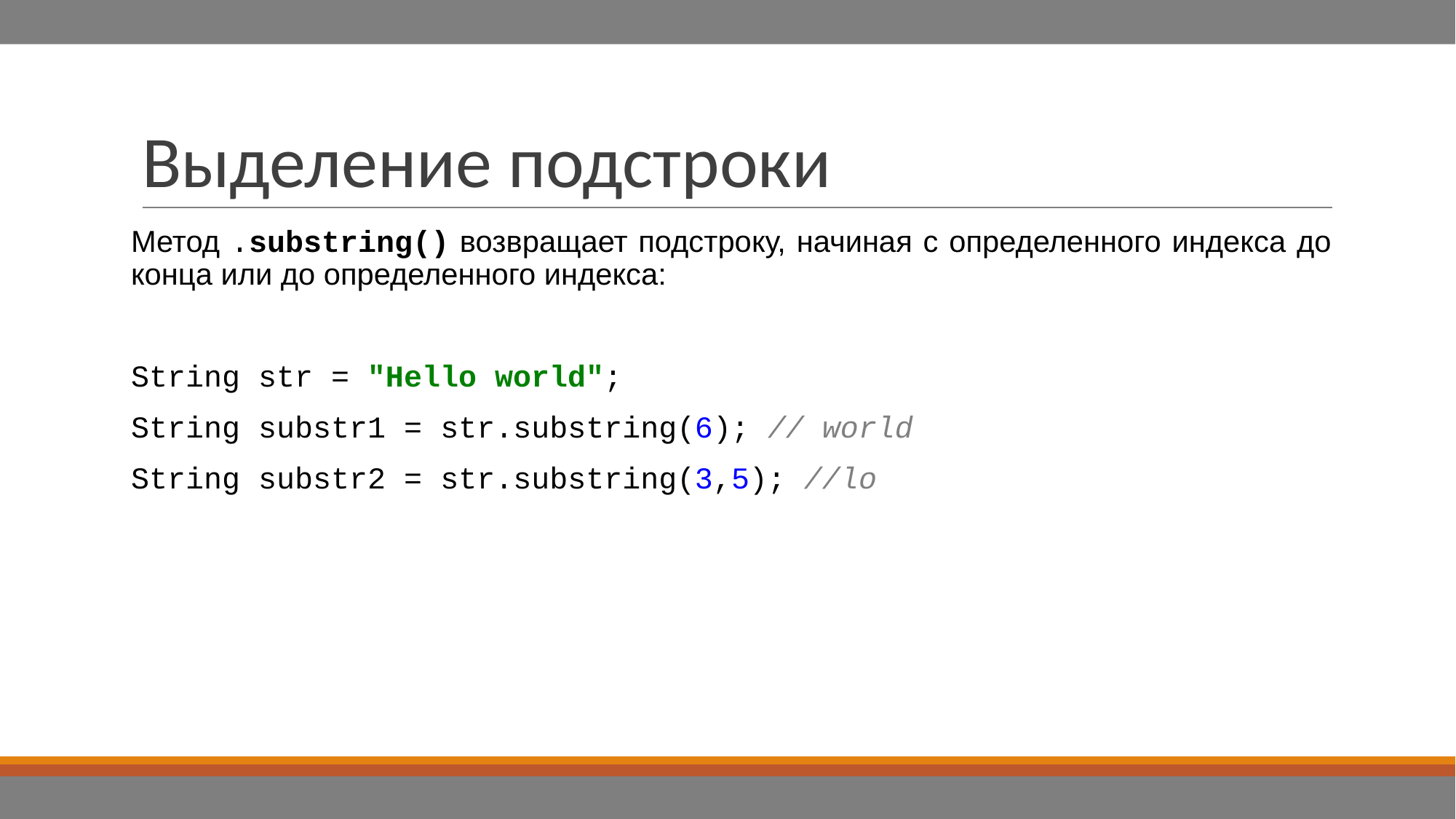

# Выделение подстроки
Метод .substring() возвращает подстроку, начиная с определенного индекса до конца или до определенного индекса:

String str = "Hello world";
String substr1 = str.substring(6); // world
String substr2 = str.substring(3,5); //lo